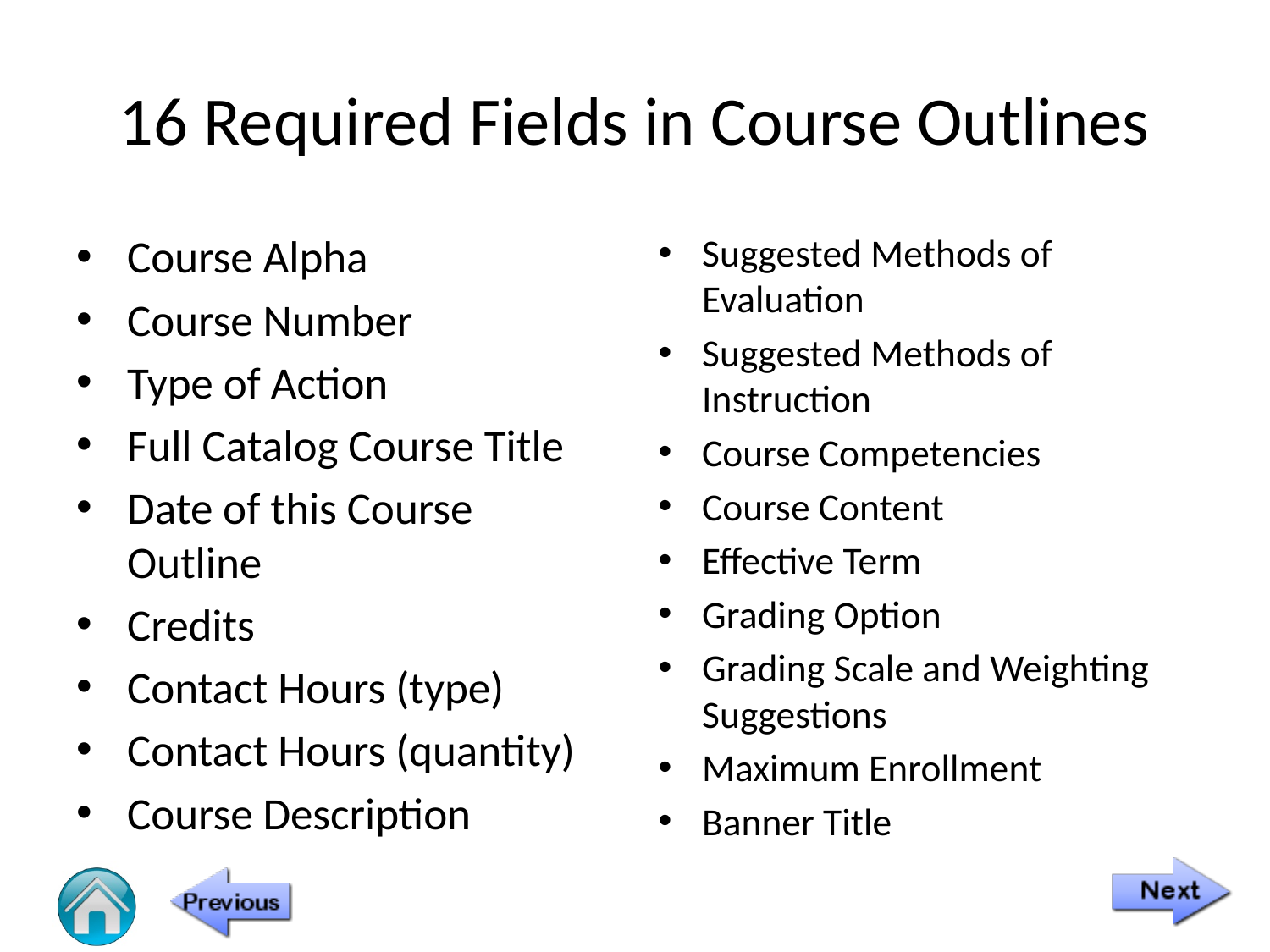

# 16 Required Fields in Course Outlines
Course Alpha
Course Number
Type of Action
Full Catalog Course Title
Date of this Course Outline
Credits
Contact Hours (type)
Contact Hours (quantity)
Course Description
Suggested Methods of Evaluation
Suggested Methods of Instruction
Course Competencies
Course Content
Effective Term
Grading Option
Grading Scale and Weighting Suggestions
Maximum Enrollment
Banner Title